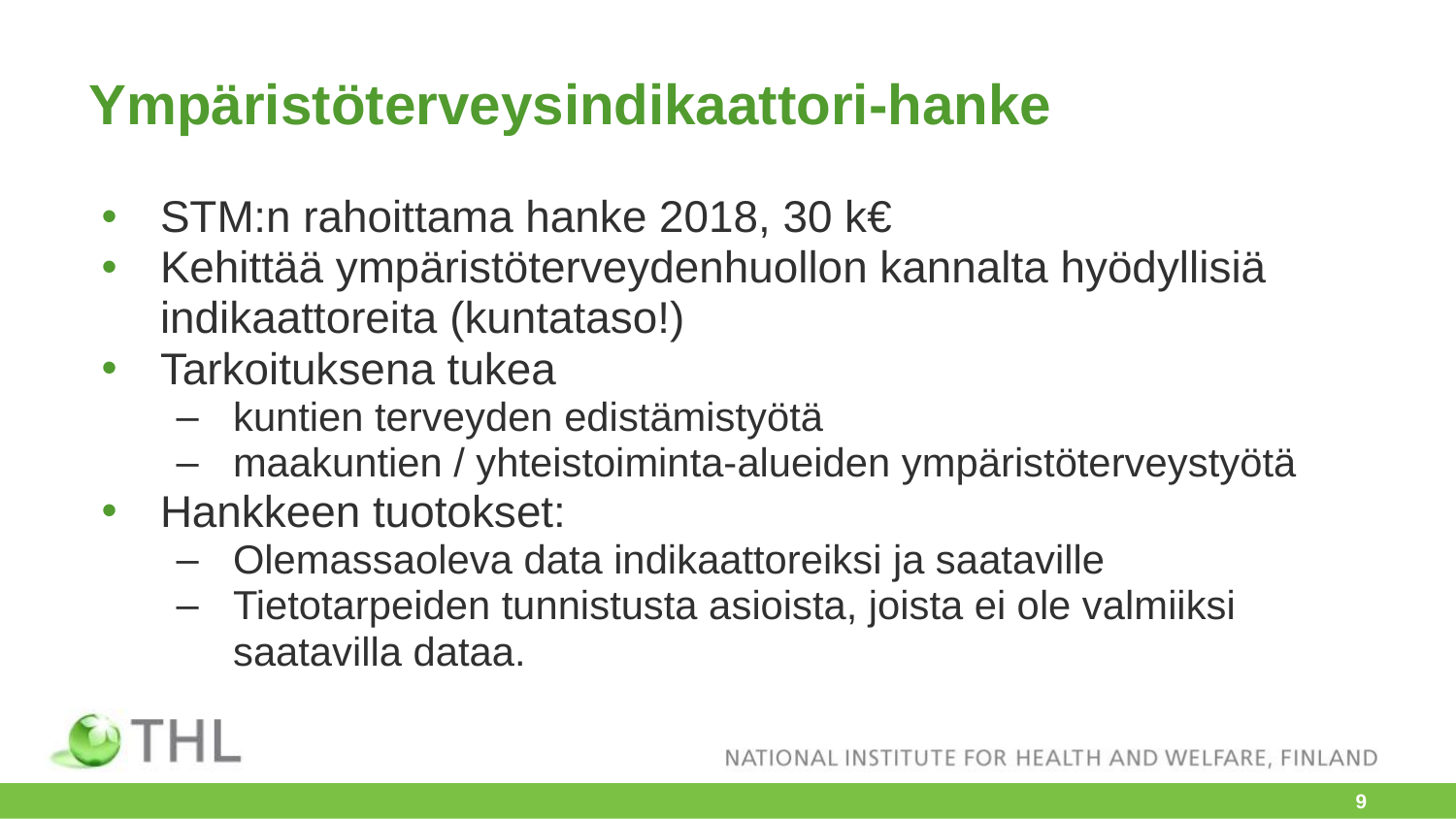

# Ympäristöterveysindikaattori-hanke
STM:n rahoittama hanke 2018, 30 k€
Kehittää ympäristöterveydenhuollon kannalta hyödyllisiä indikaattoreita (kuntataso!)
Tarkoituksena tukea
kuntien terveyden edistämistyötä
maakuntien / yhteistoiminta-alueiden ympäristöterveystyötä
Hankkeen tuotokset:
Olemassaoleva data indikaattoreiksi ja saataville
Tietotarpeiden tunnistusta asioista, joista ei ole valmiiksi saatavilla dataa.
9